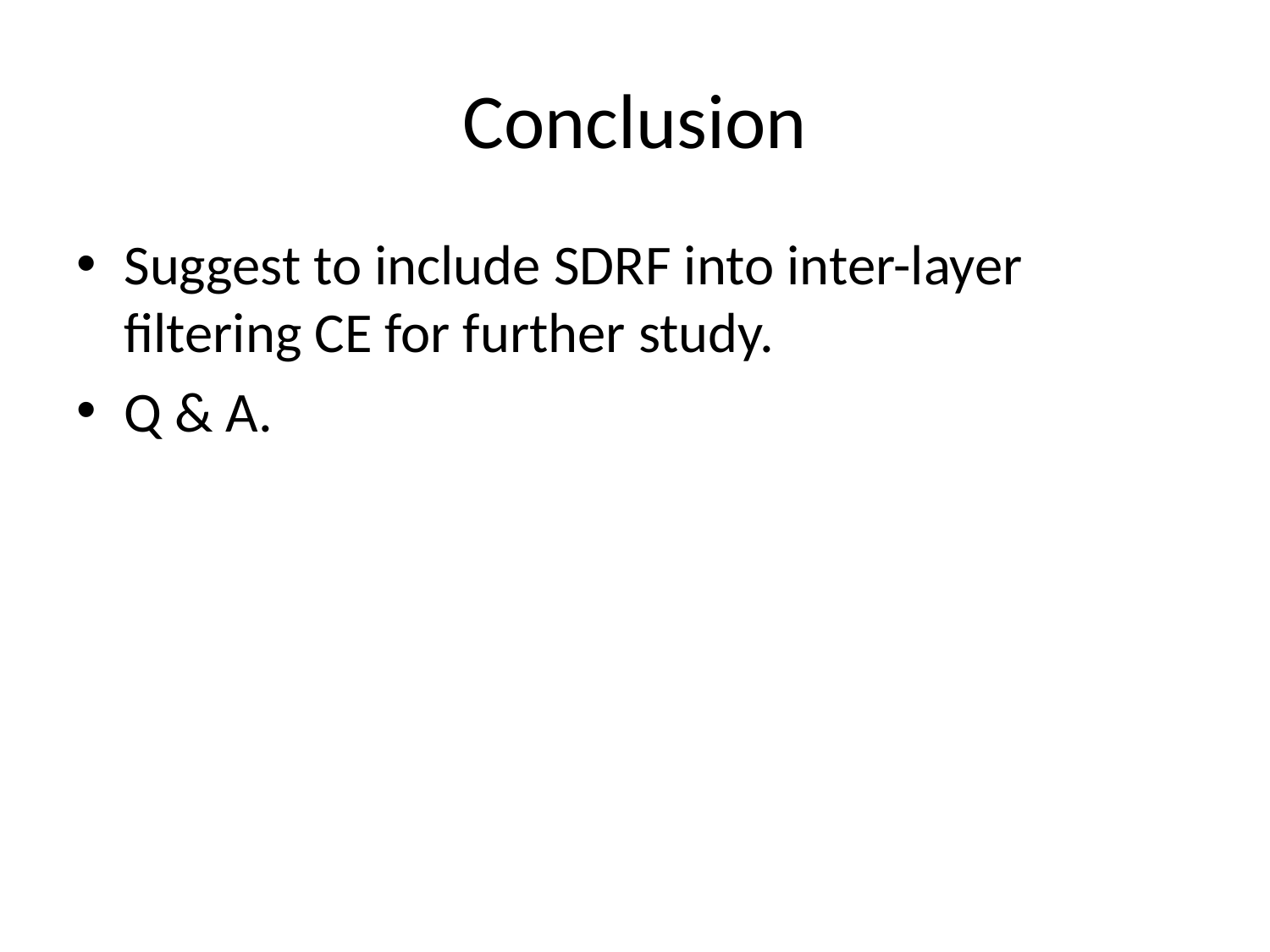

# Conclusion
Suggest to include SDRF into inter-layer filtering CE for further study.
Q & A.